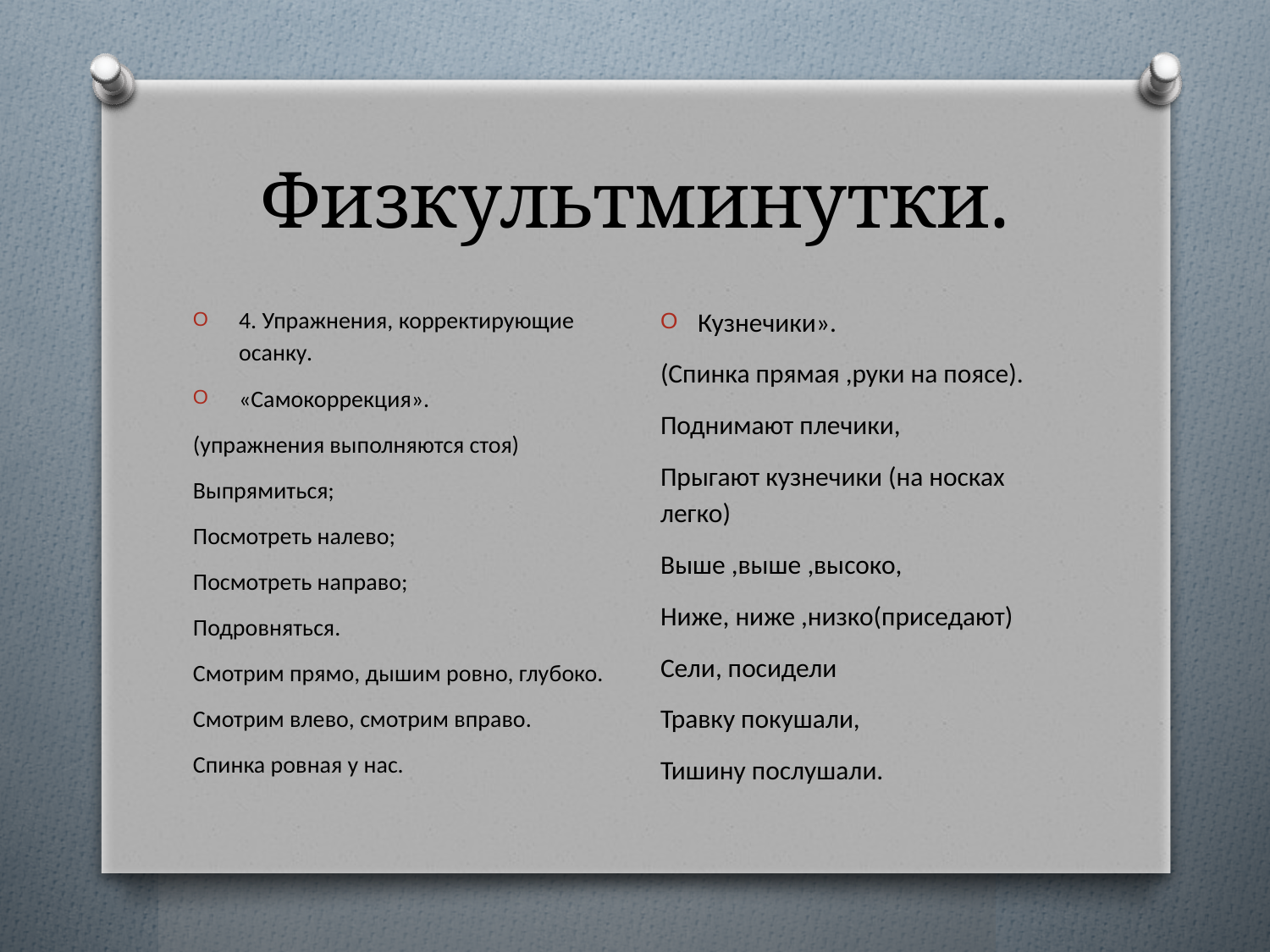

# Физкультминутки.
Кузнечики».
(Спинка прямая ,руки на поясе).
Поднимают плечики,
Прыгают кузнечики (на носках легко)
Выше ,выше ,высоко,
Ниже, ниже ,низко(приседают)
Сели, посидели
Травку покушали,
Тишину послушали.

4. Упражнения, корректирующие осанку.
«Самокоррекция».
(упражнения выполняются стоя)
Выпрямиться;
Посмотреть налево;
Посмотреть направо;
Подровняться.
Смотрим прямо, дышим ровно, глубоко.
Смотрим влево, смотрим вправо.
Спинка ровная у нас.